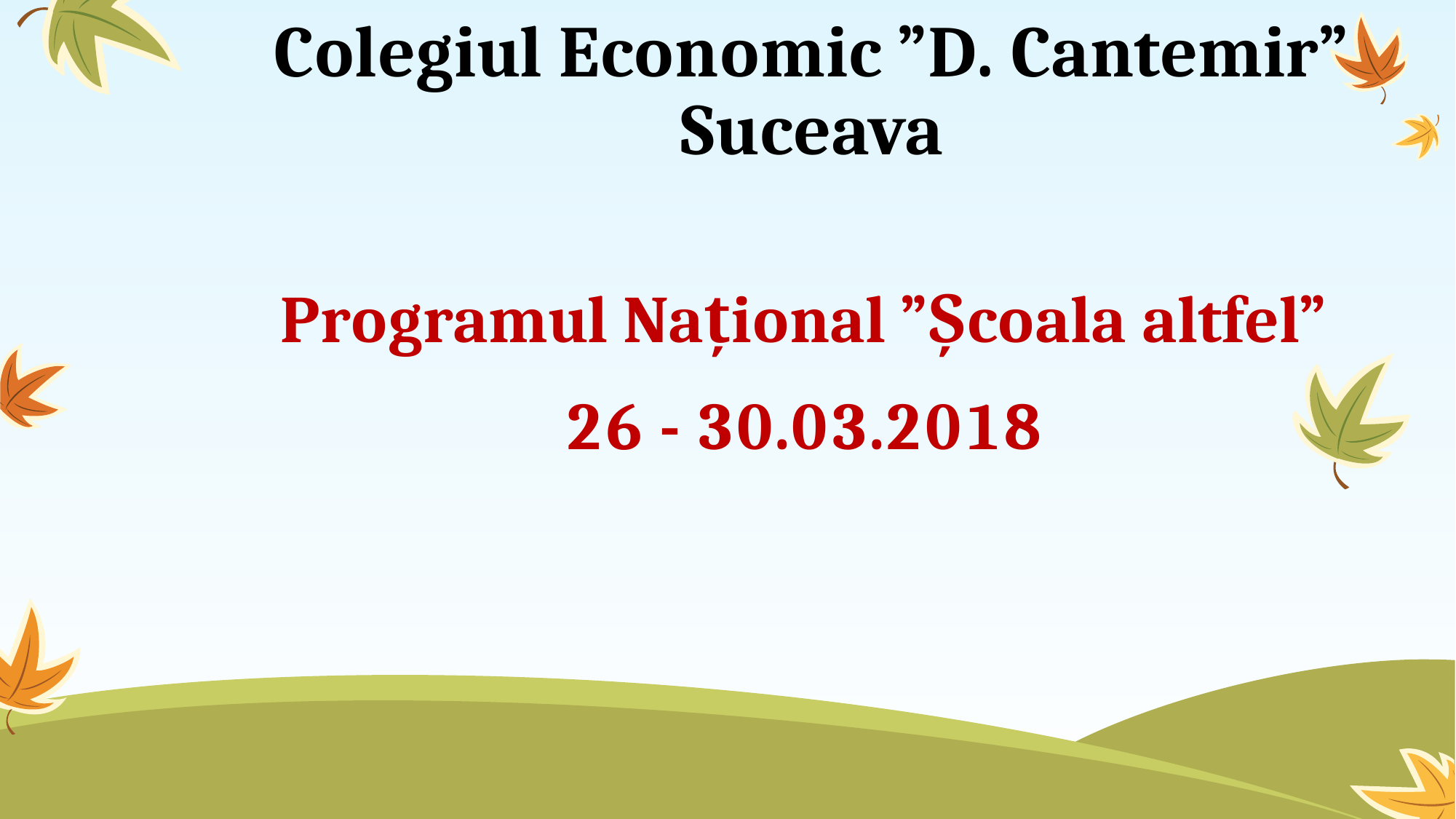

Colegiul Economic ”D. Cantemir” Suceava
Programul Național ”Școala altfel”
26 - 30.03.2018